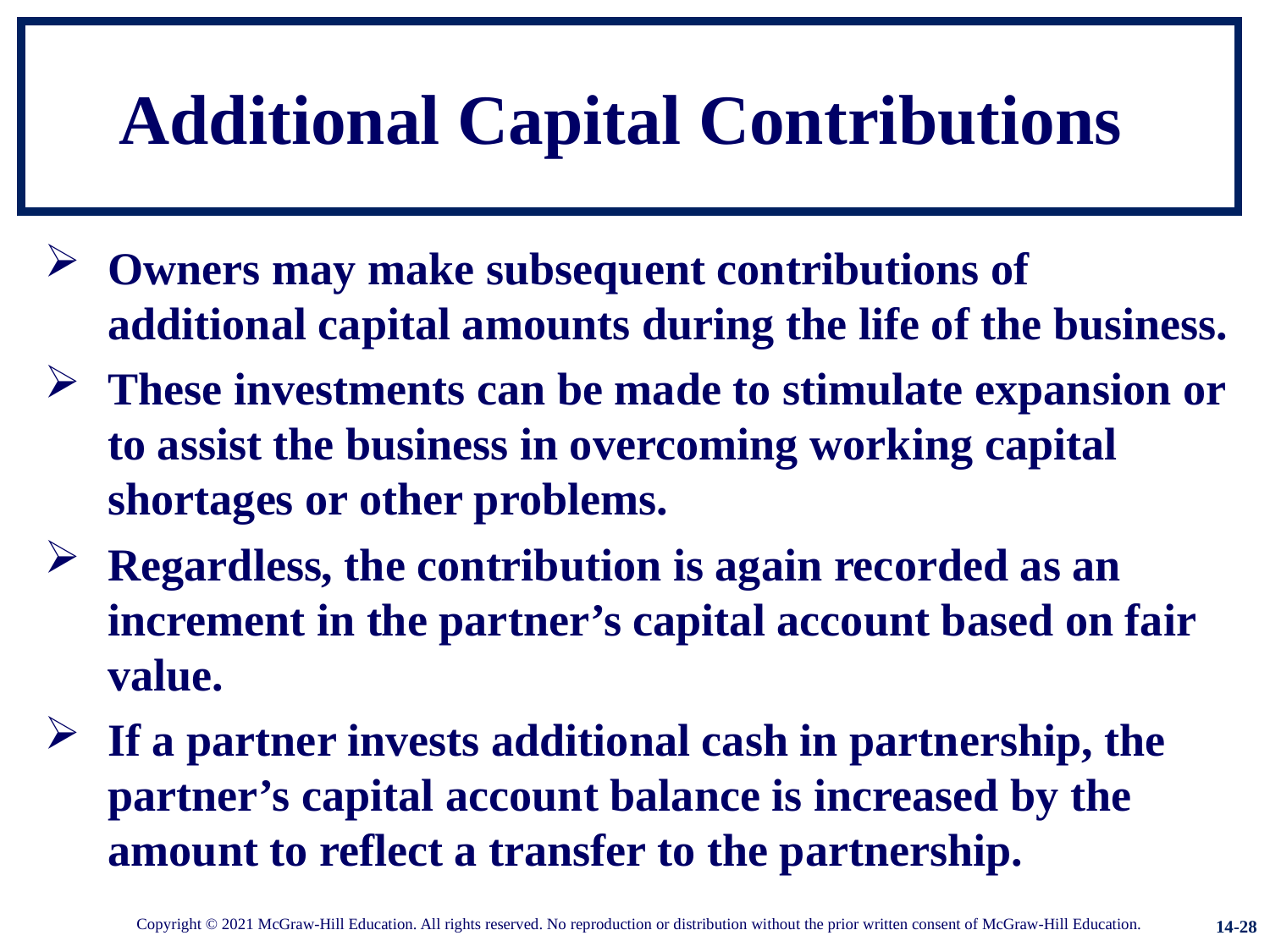

# Additional Capital Contributions
Owners may make subsequent contributions of additional capital amounts during the life of the business.
These investments can be made to stimulate expansion or to assist the business in overcoming working capital shortages or other problems.
Regardless, the contribution is again recorded as an increment in the partner’s capital account based on fair value.
If a partner invests additional cash in partnership, the partner’s capital account balance is increased by the amount to reflect a transfer to the partnership.

14-28
Copyright © 2021 McGraw-Hill Education. All rights reserved. No reproduction or distribution without the prior written consent of McGraw-Hill Education.